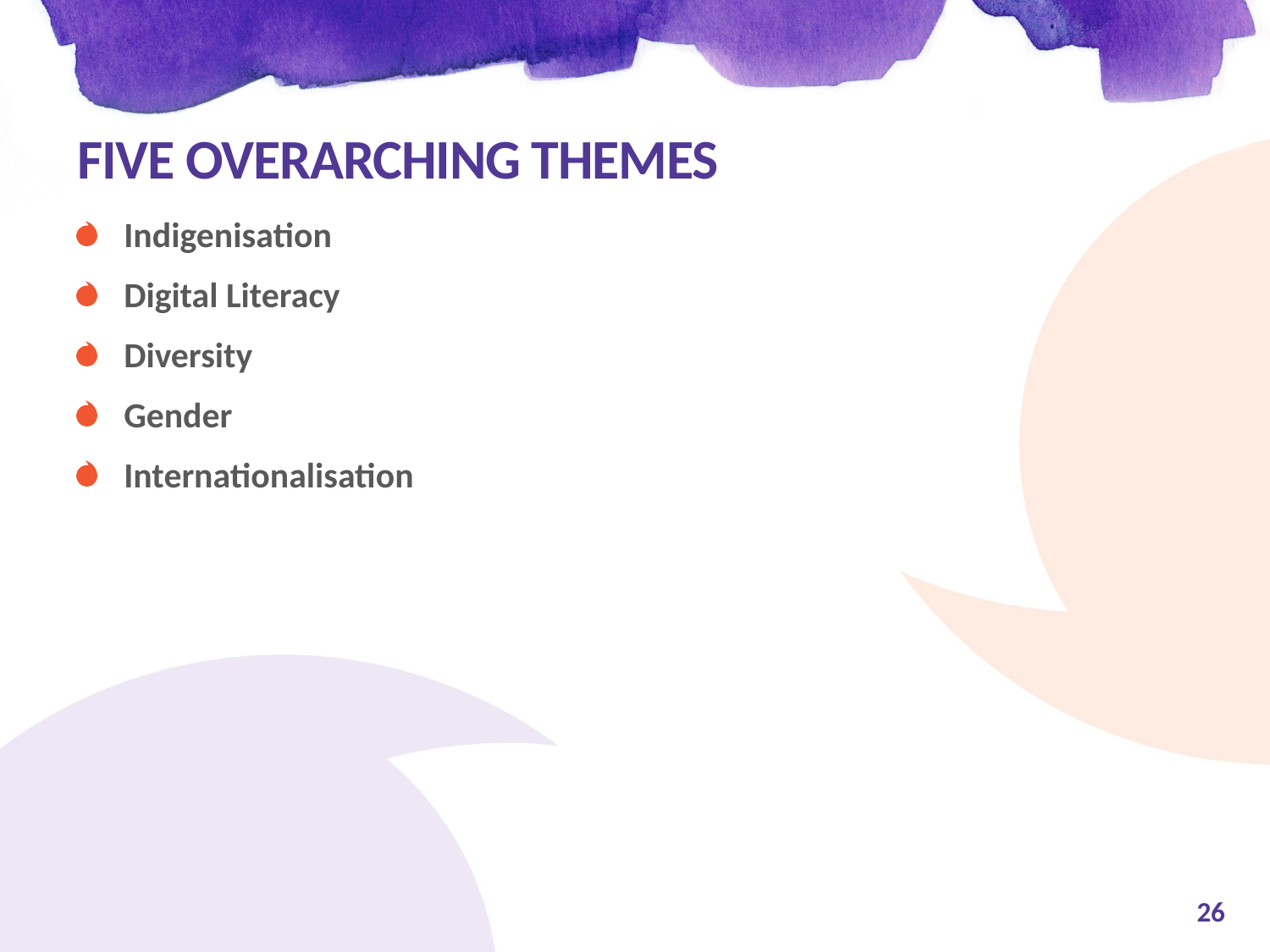

# Five Overarching themes
Indigenisation
Digital Literacy
Diversity
Gender
Internationalisation

26